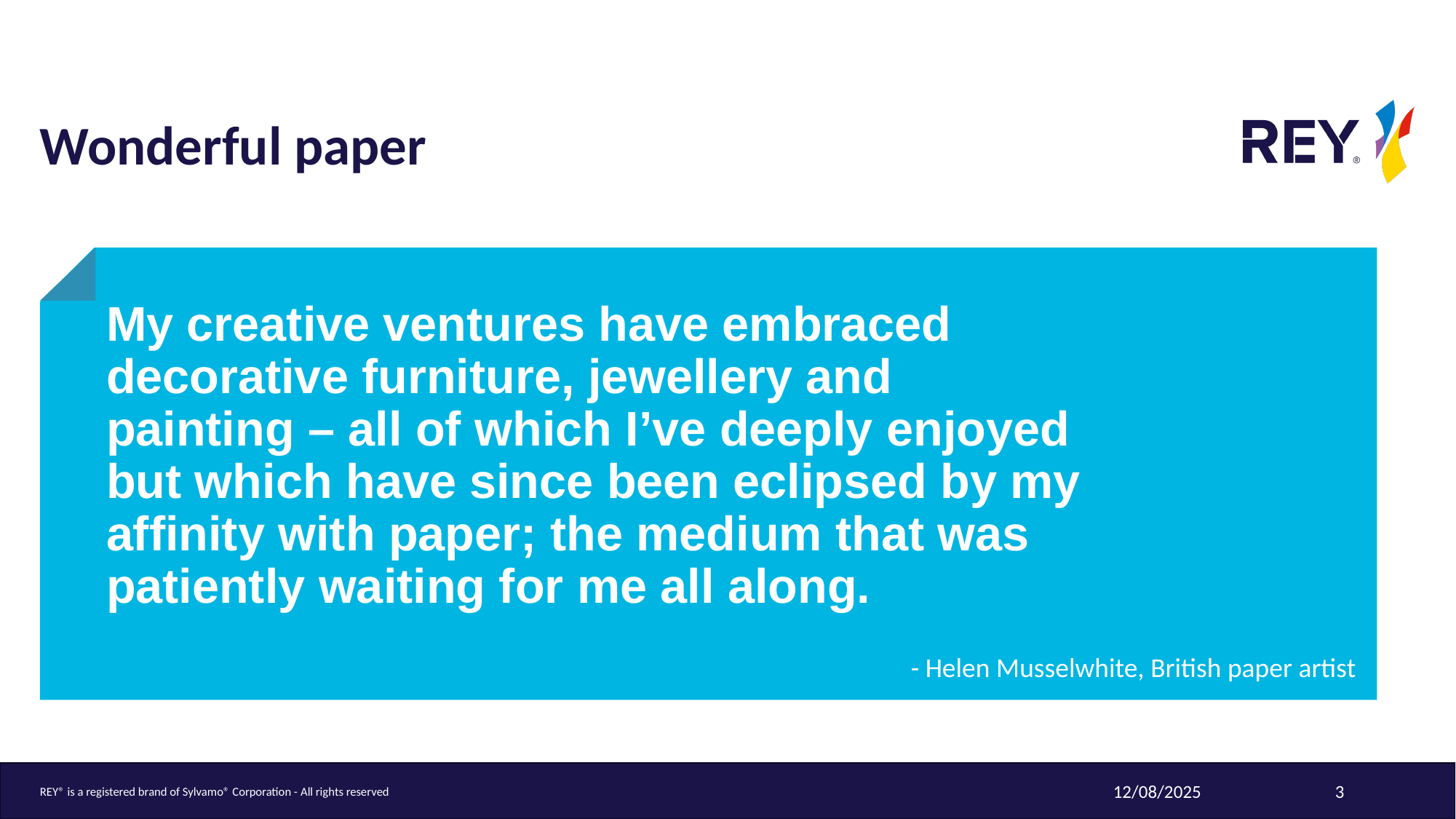

# Wonderful paper

My creative ventures have embraced decorative furniture, jewellery and painting – all of which I’ve deeply enjoyed but which have since been eclipsed by my affinity with paper; the medium that was patiently waiting for me all along.
- Helen Musselwhite, British paper artist
3
REY® is a registered brand of Sylvamo® Corporation - All rights reserved
12/08/2025